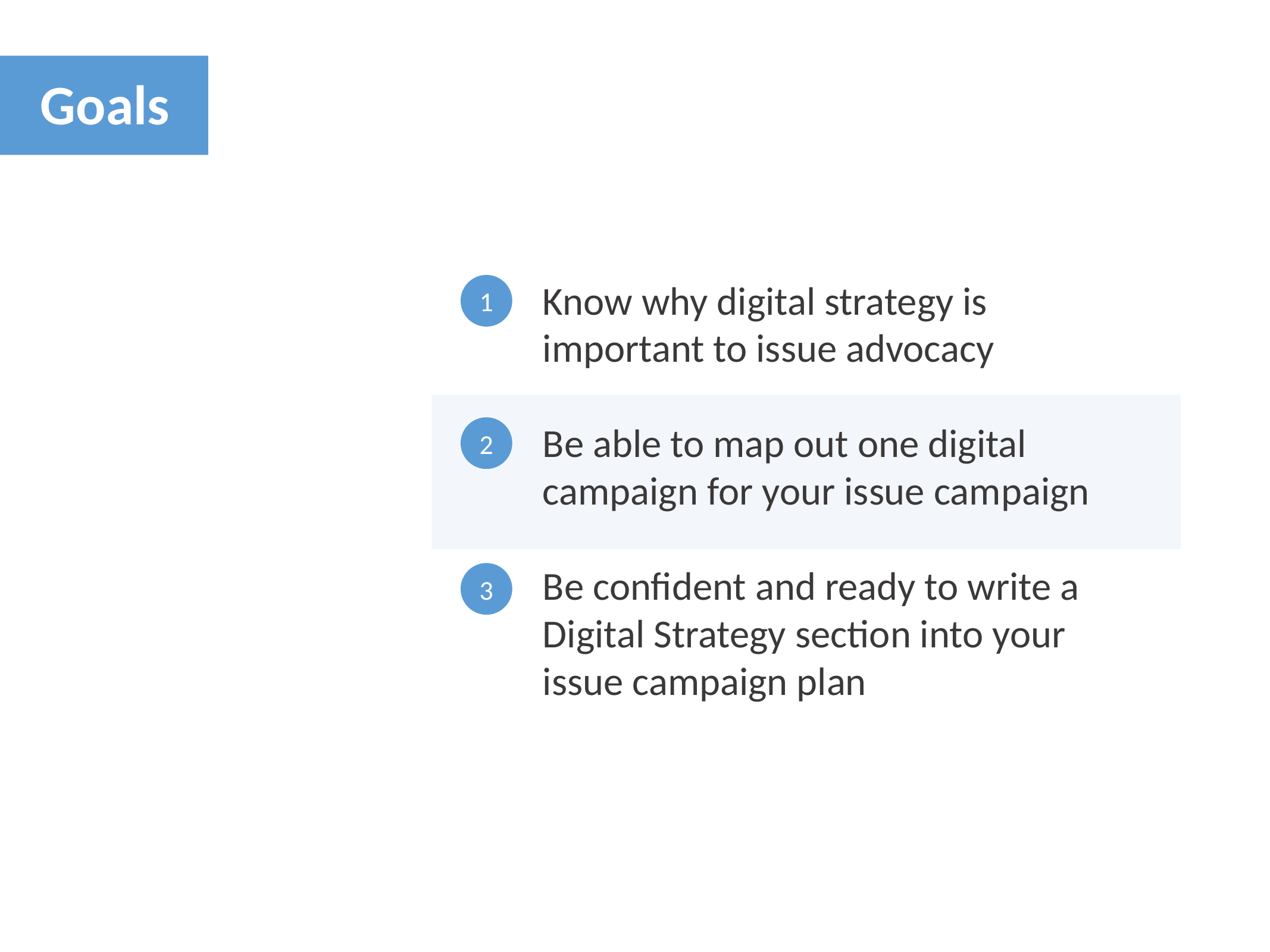

Goals
Know why digital strategy is important to issue advocacy

Be able to map out one digital campaign for your issue campaign

Be confident and ready to write a Digital Strategy section into your issue campaign plan
1

2
3